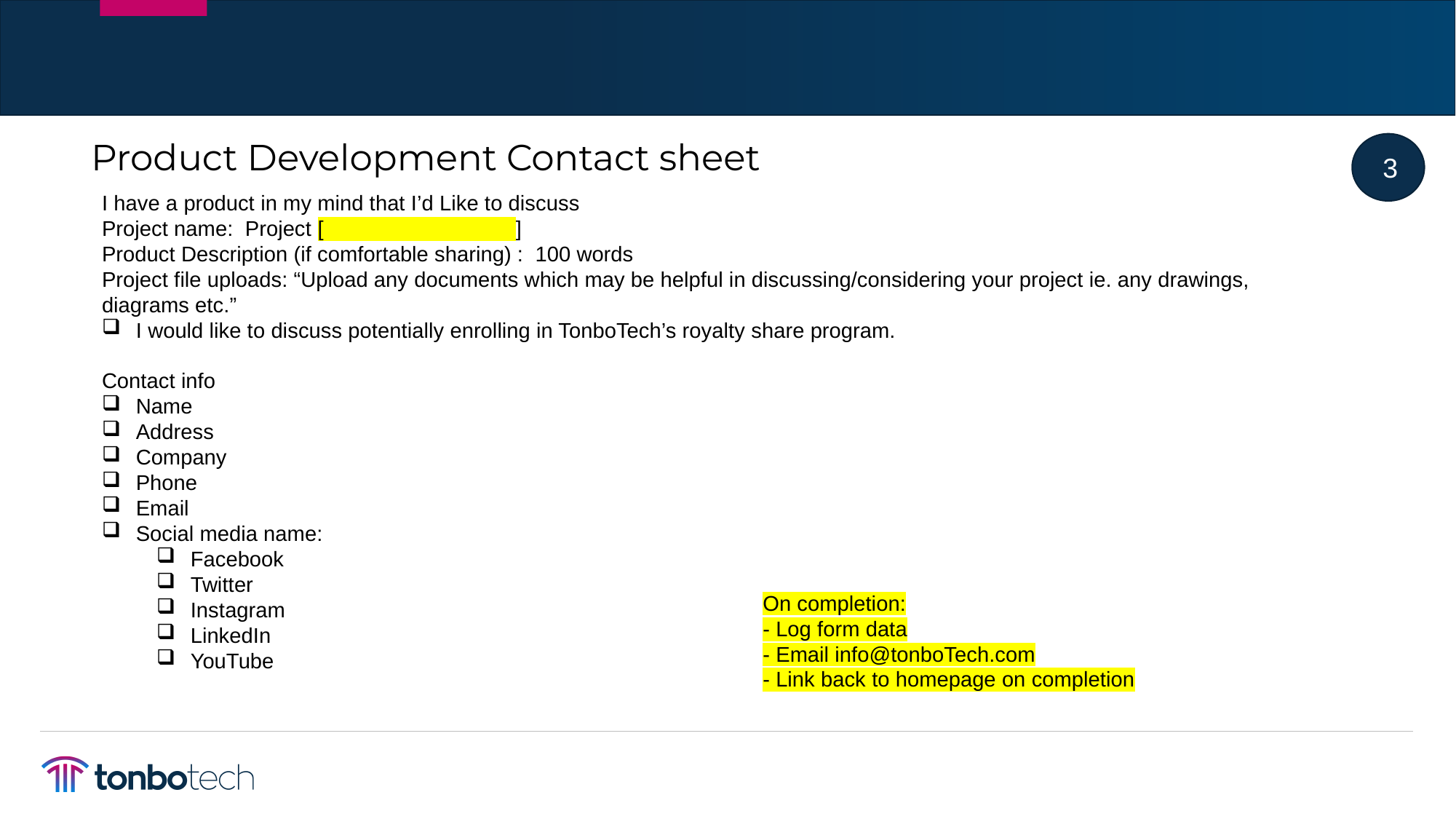

# Product Development Contact sheet

3
I have a product in my mind that I’d Like to discuss
Project name:  Project [                                ]
Product Description (if comfortable sharing) :  100 words
Project file uploads: “Upload any documents which may be helpful in discussing/considering your project ie. any drawings, diagrams etc.”
I would like to discuss potentially enrolling in TonboTech’s royalty share program.

Contact info
Name
Address
Company
Phone
Email
Social media name:
Facebook
Twitter
Instagram
LinkedIn
YouTube

On completion:
- Log form data
- Email info@tonboTech.com
- Link back to homepage on completion